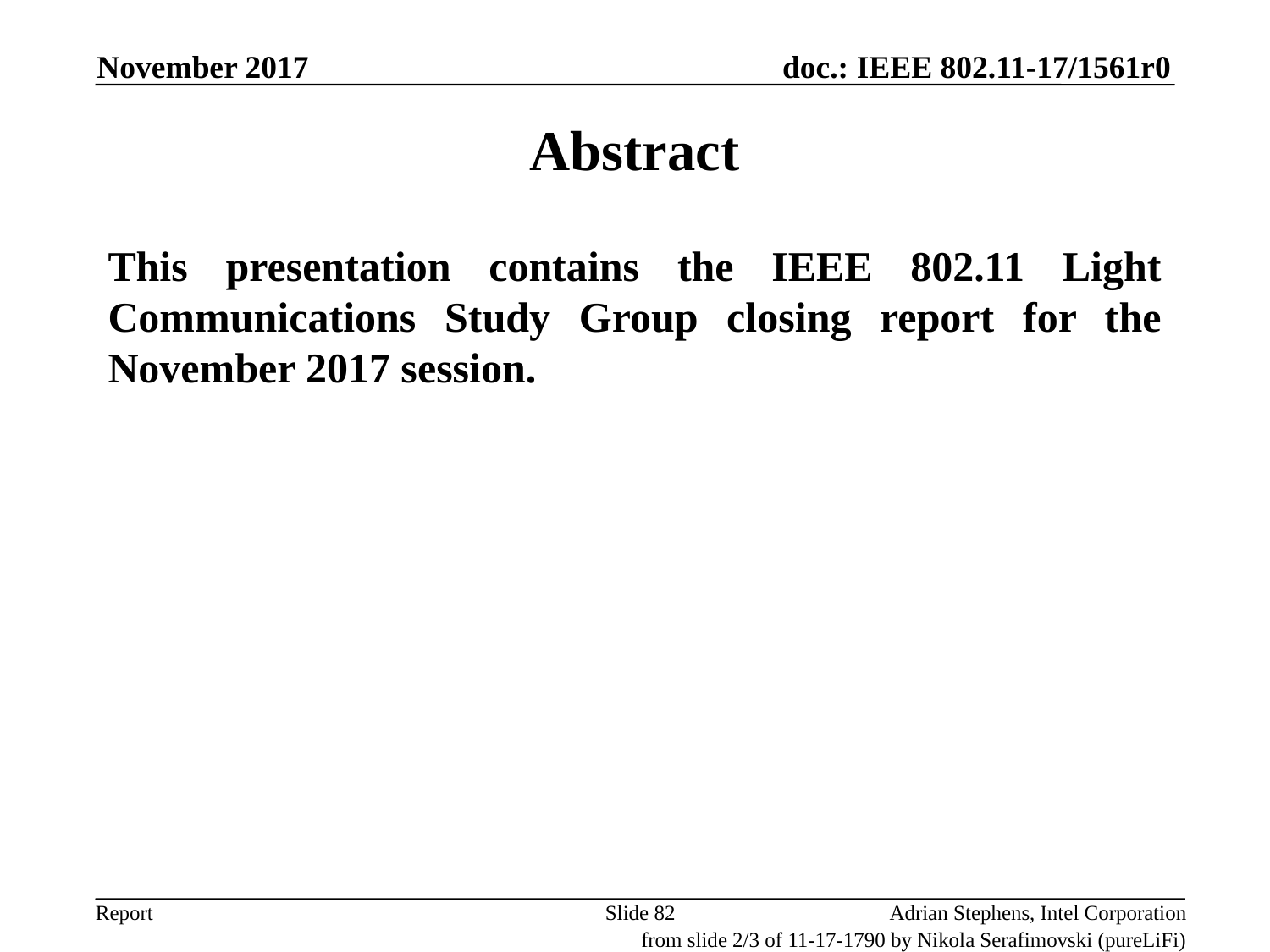

November 2017
Abstract
This presentation contains the IEEE 802.11 Light Communications Study Group closing report for the November 2017 session.

Slide 82
Adrian Stephens, Intel Corporation
from slide 2/3 of 11-17-1790 by Nikola Serafimovski (pureLiFi)